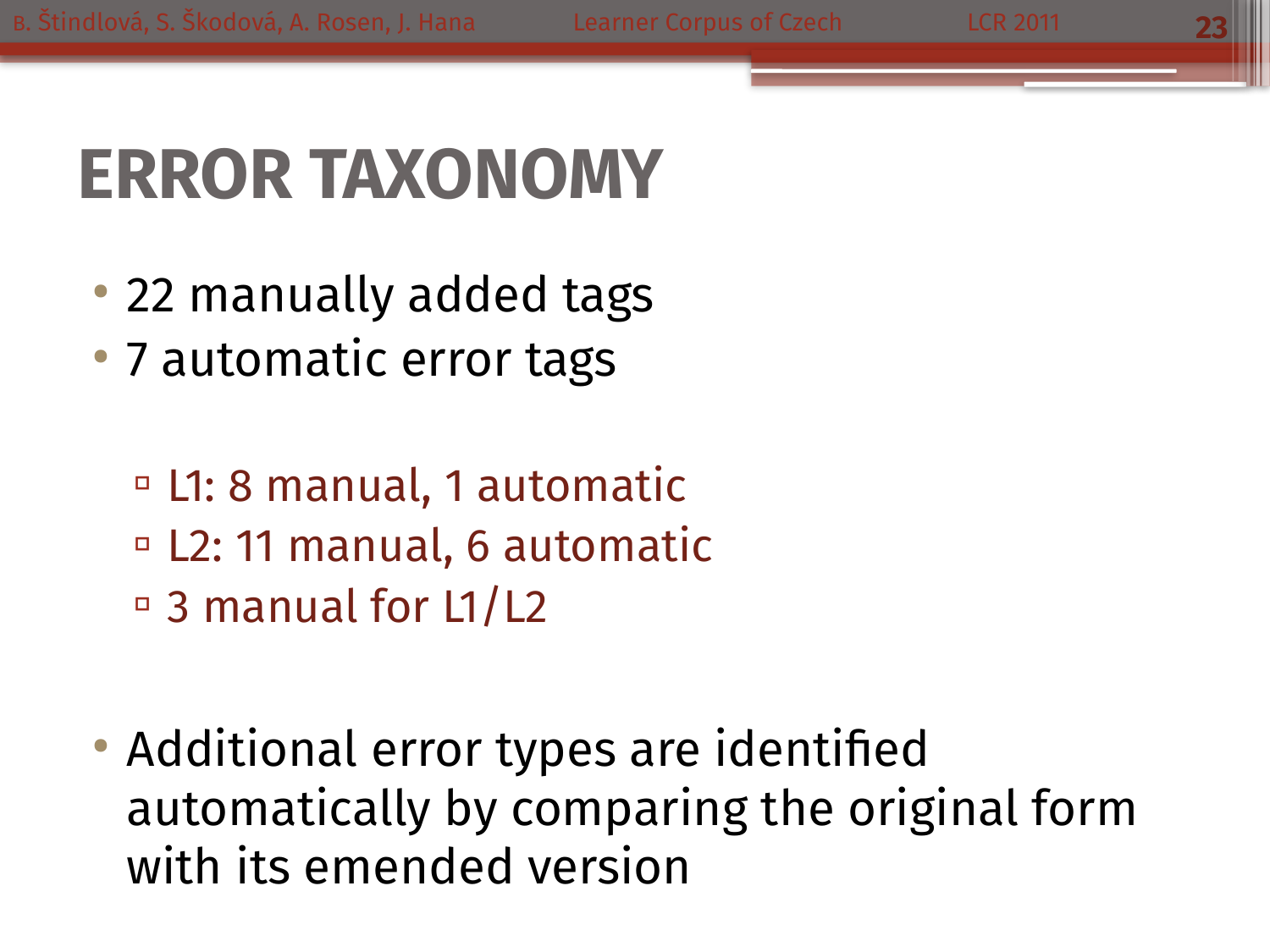

B. Štindlová, S. Škodová, A. Rosen, J. Hana	        Learner Corpus of Czech	          LCR 2011
23
# ERROR TAXONOMY
22 manually added tags
7 automatic error tags

L1: 8 manual, 1 automatic
L2: 11 manual, 6 automatic
3 manual for L1/L2

Additional error types are identified automatically by comparing the original form with its emended version